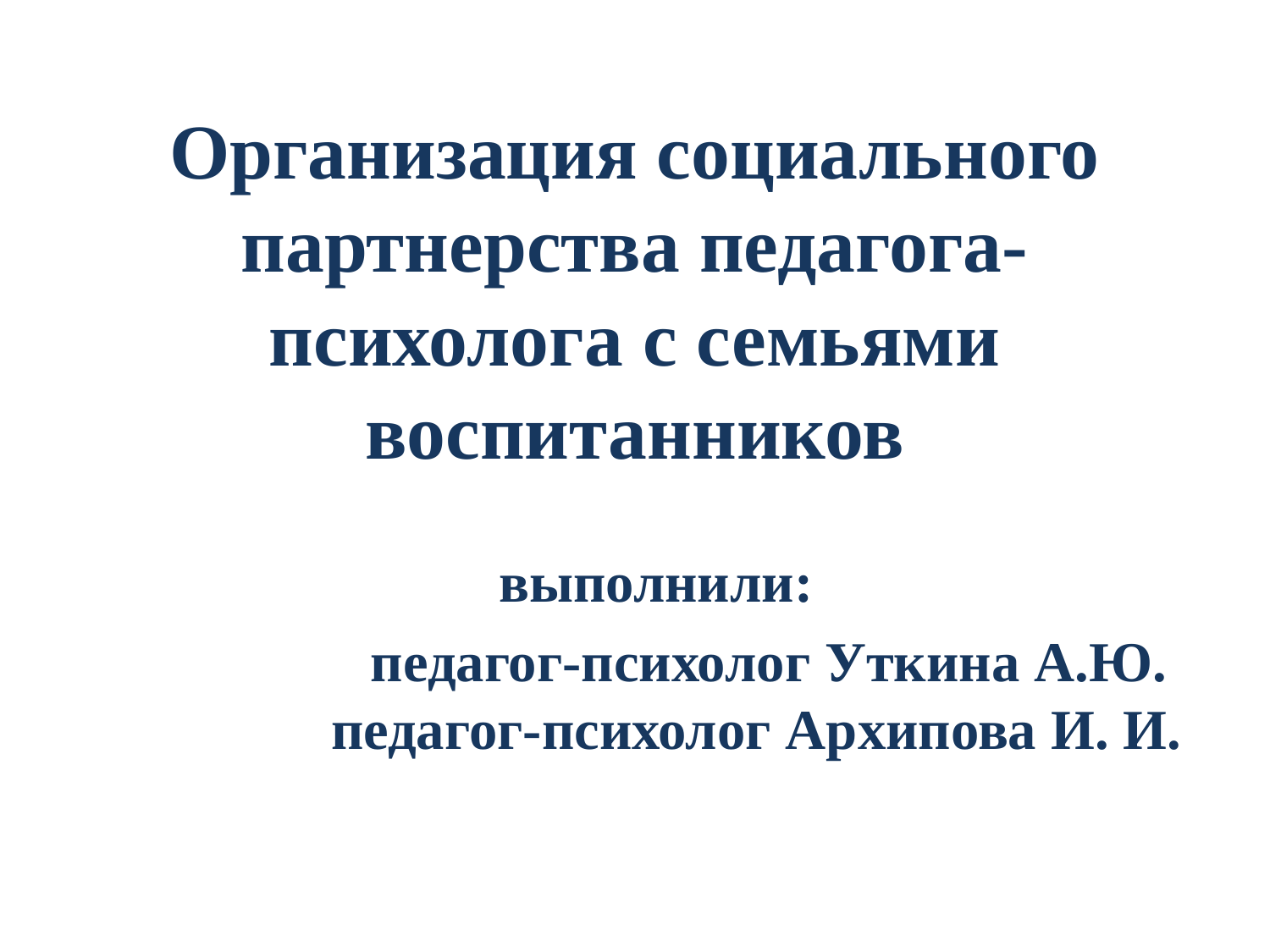

# Организация социального партнерства педагога-психолога с семьями воспитанников
выполнили:
педагог-психолог Уткина А.Ю.
педагог-психолог Архипова И. И.